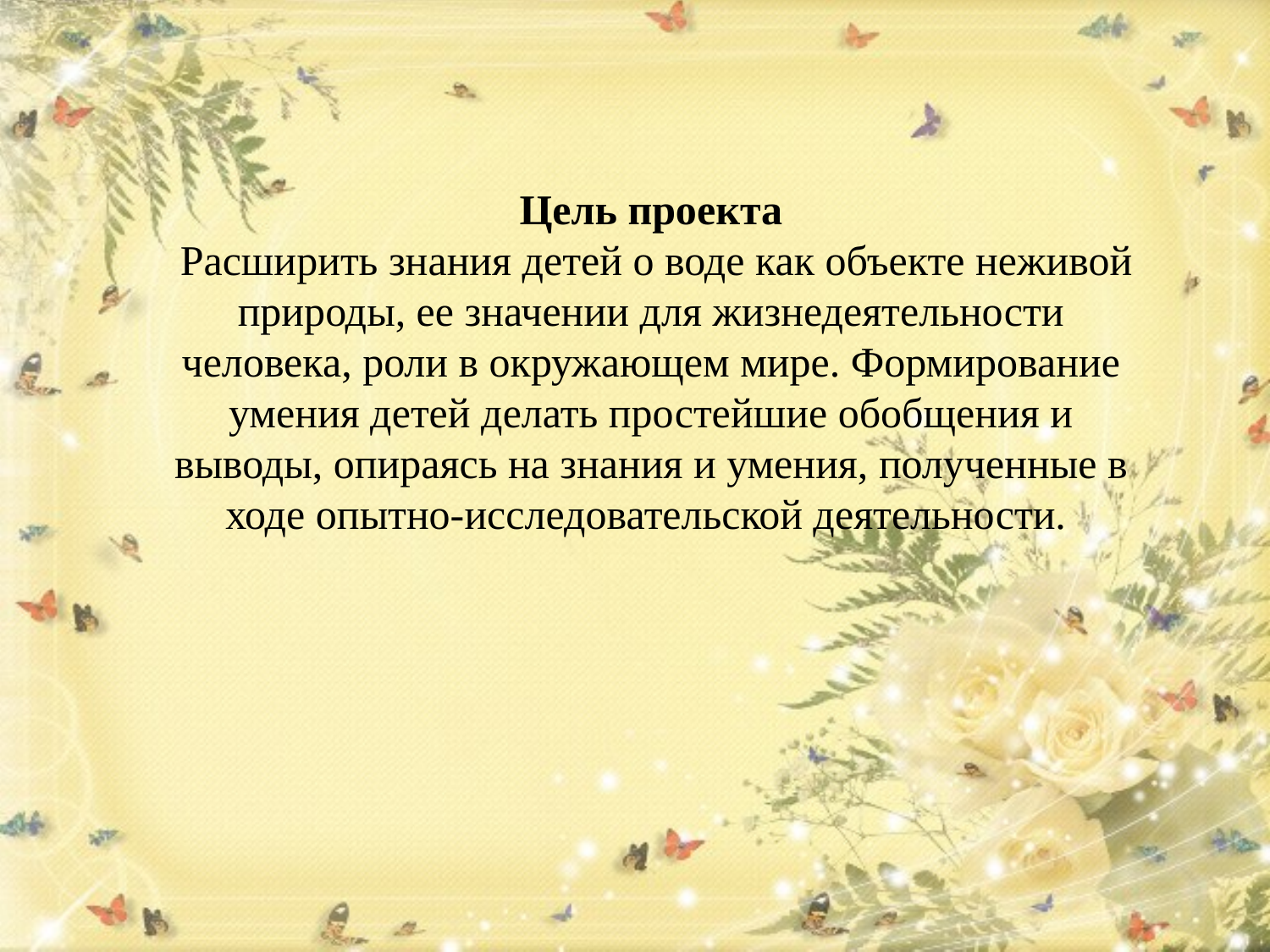

Цель проекта
 Расширить знания детей о воде как объекте неживой природы, ее значении для жизнедеятельности человека, роли в окружающем мире. Формирование умения детей делать простейшие обобщения и выводы, опираясь на знания и умения, полученные в ходе опытно-исследовательской деятельности.